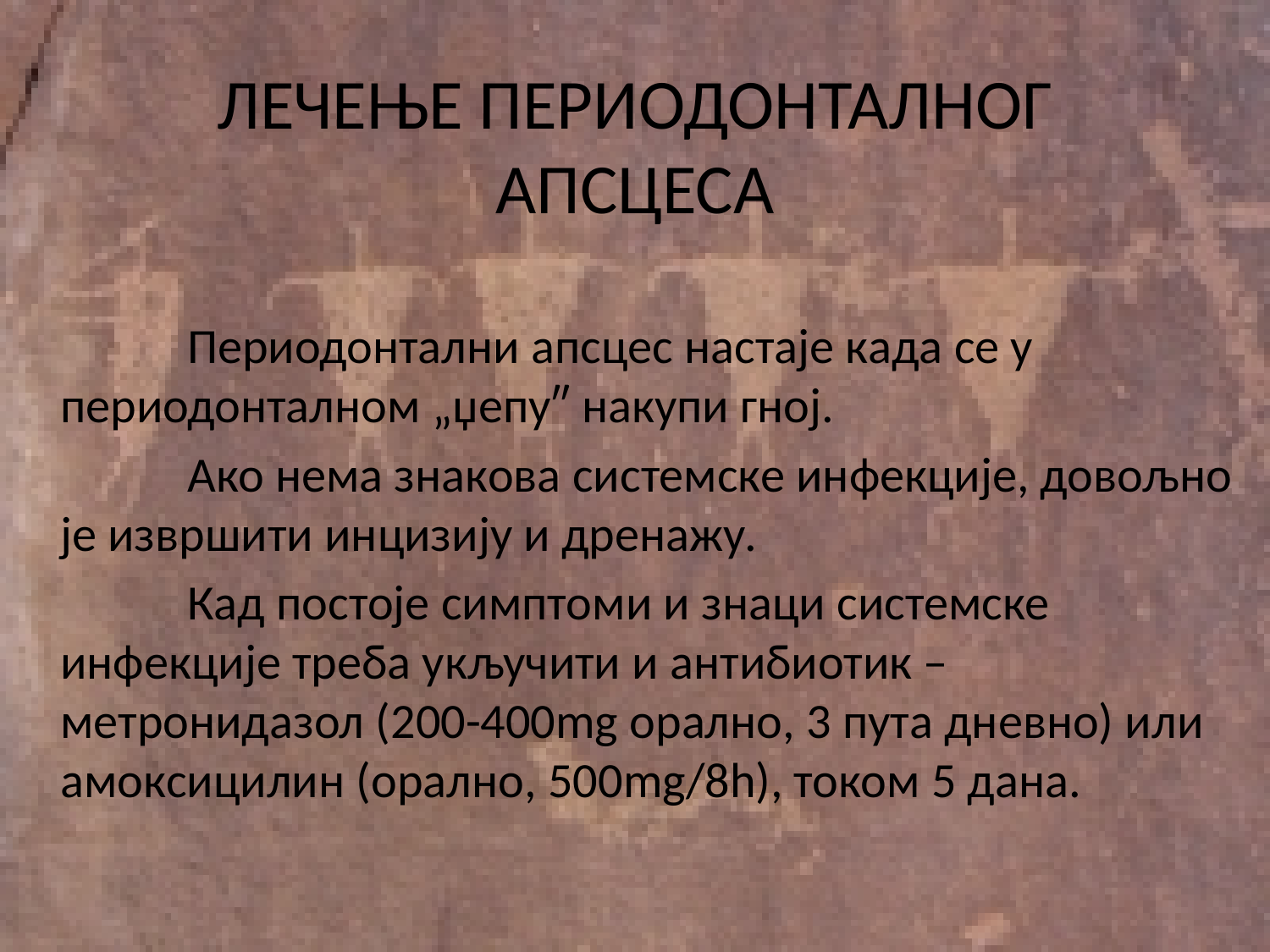

# ЛЕЧЕЊЕ ПЕРИОДОНТАЛНОГ АПСЦЕСА

		Периодонтални апсцес настаје када се у периодонталном „џепу″ накупи гној.
		Ако нема знакова системске инфекције, довољно је извршити инцизију и дренажу.
		Кад постоје симптоми и знаци системске инфекције треба укључити и антибиотик – метронидазол (200-400mg орално, 3 пута дневно) или амоксицилин (орално, 500mg/8h), током 5 дана.